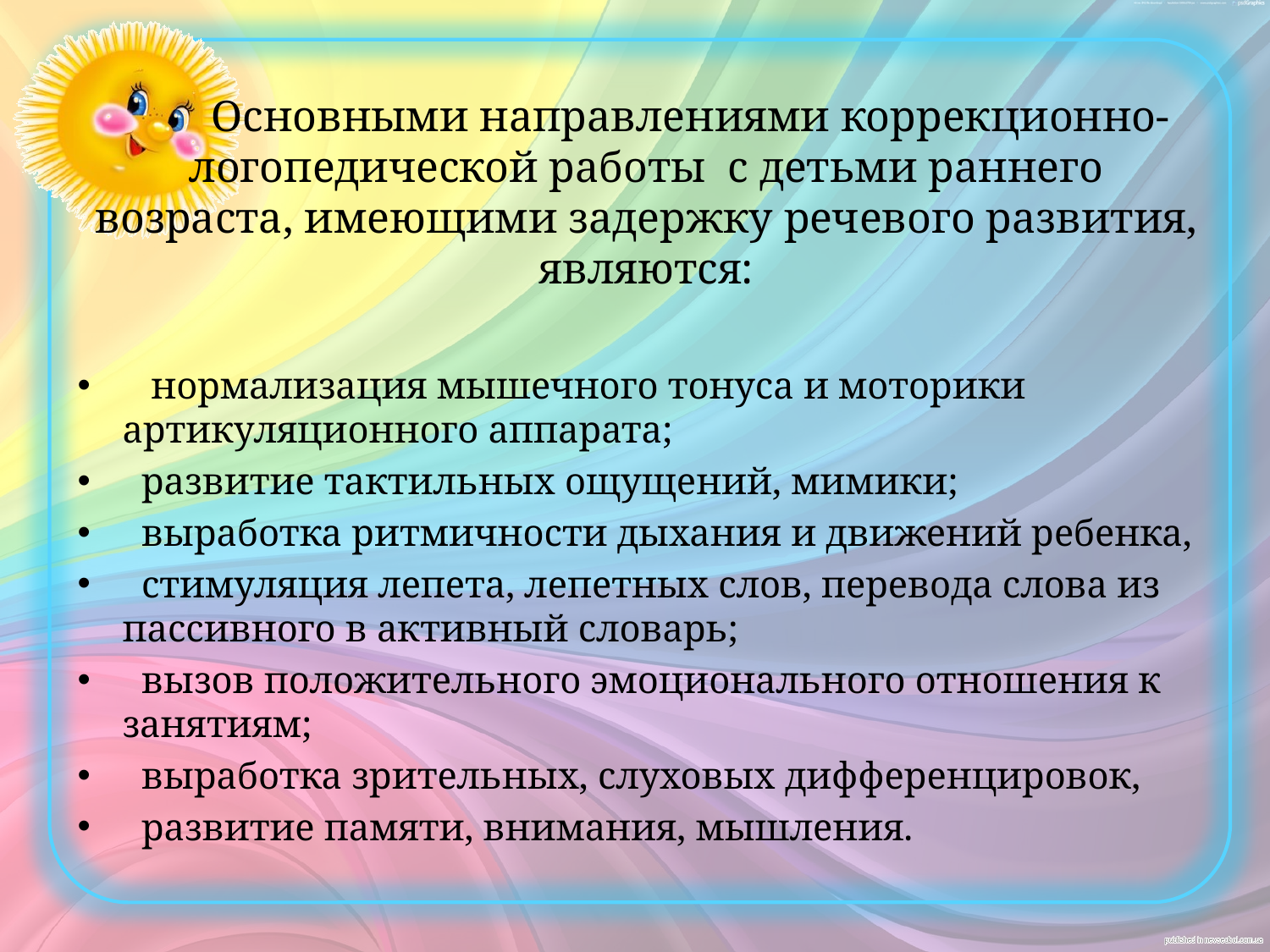

# Основными направлениями коррекционно-логопедической работы  с детьми раннего возраста, имеющими задержку речевого развития, являются:
   нормализация мышечного тонуса и моторики артикуляционного аппарата;
  развитие тактильных ощущений, мимики;
  выработка ритмичности дыхания и движений ребенка,
  стимуляция лепета, лепетных слов, перевода слова из пассивного в активный словарь;
  вызов положительного эмоционального отношения к занятиям;
  выработка зрительных, слуховых дифференцировок,
  развитие памяти, внимания, мышления.